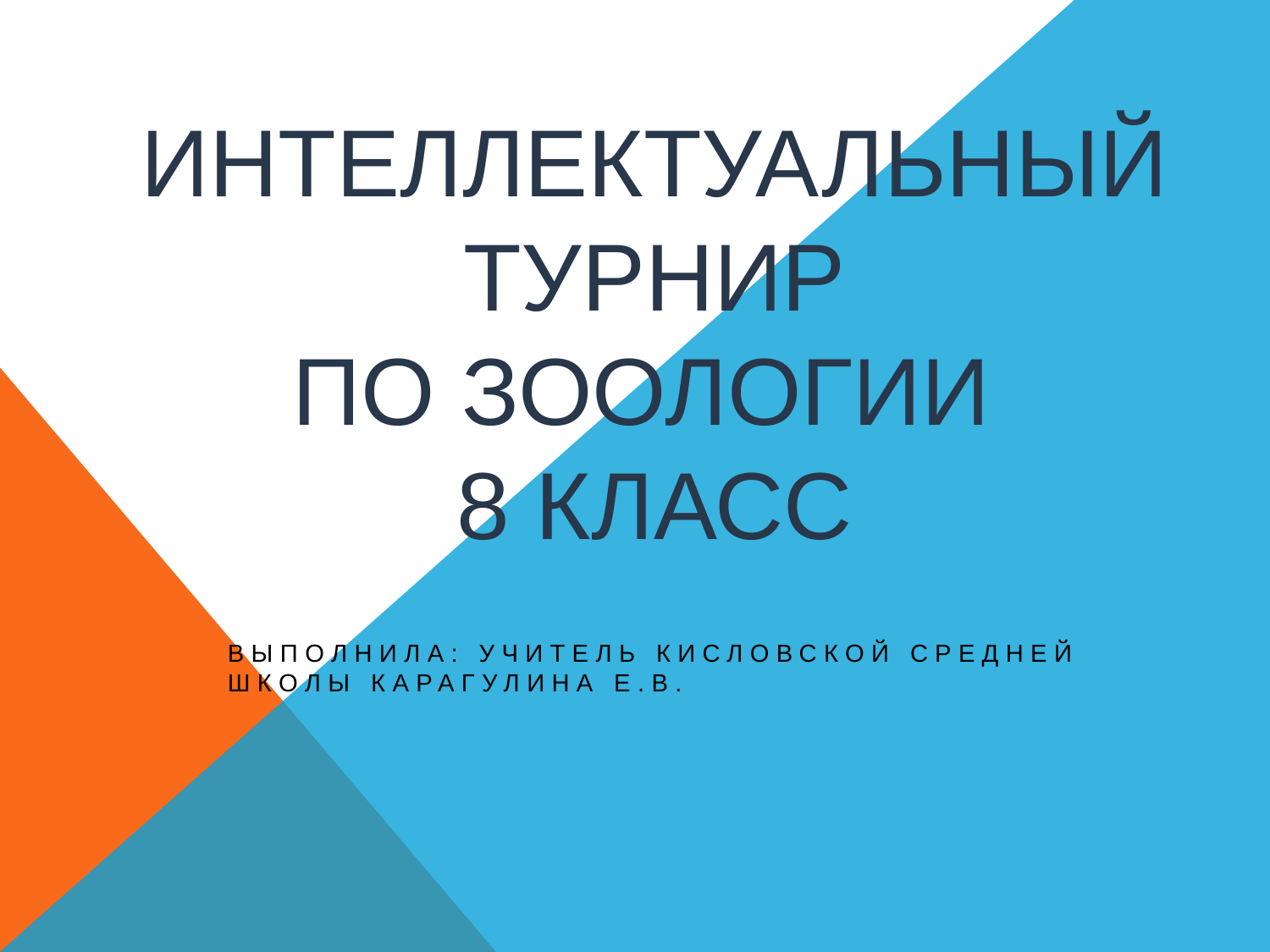

# Интеллектуальный турнир по зоологии 8 класс
Выполнила: учитель Кисловской средней школы Карагулина Е.В.